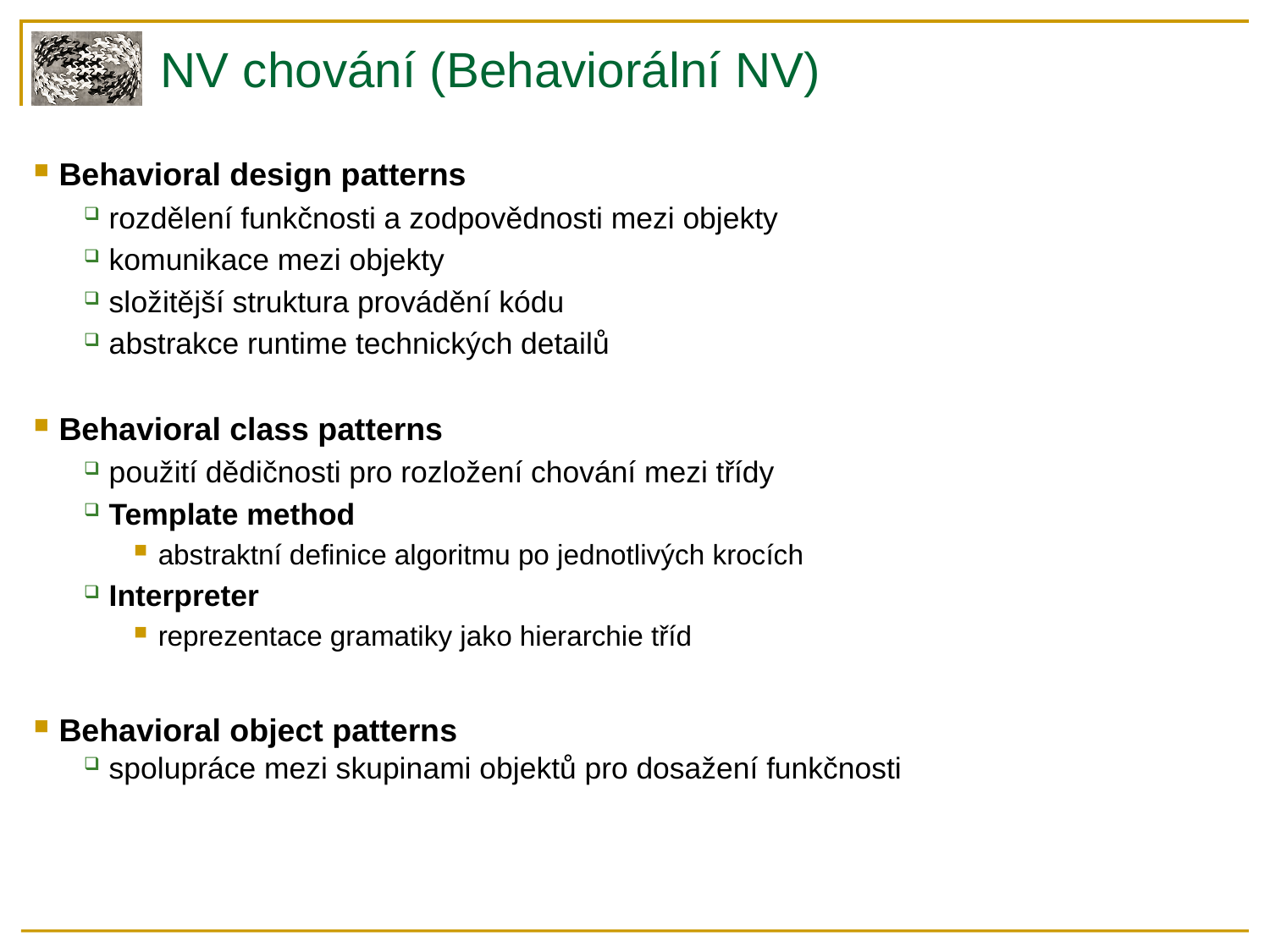

# NV chování (Behaviorální NV)
Behavioral design patterns
rozdělení funkčnosti a zodpovědnosti mezi objekty
komunikace mezi objekty
složitější struktura provádění kódu
abstrakce runtime technických detailů

Behavioral class patterns
použití dědičnosti pro rozložení chování mezi třídy
Template method
abstraktní definice algoritmu po jednotlivých krocích
Interpreter
reprezentace gramatiky jako hierarchie tříd

Behavioral object patterns
spolupráce mezi skupinami objektů pro dosažení funkčnosti